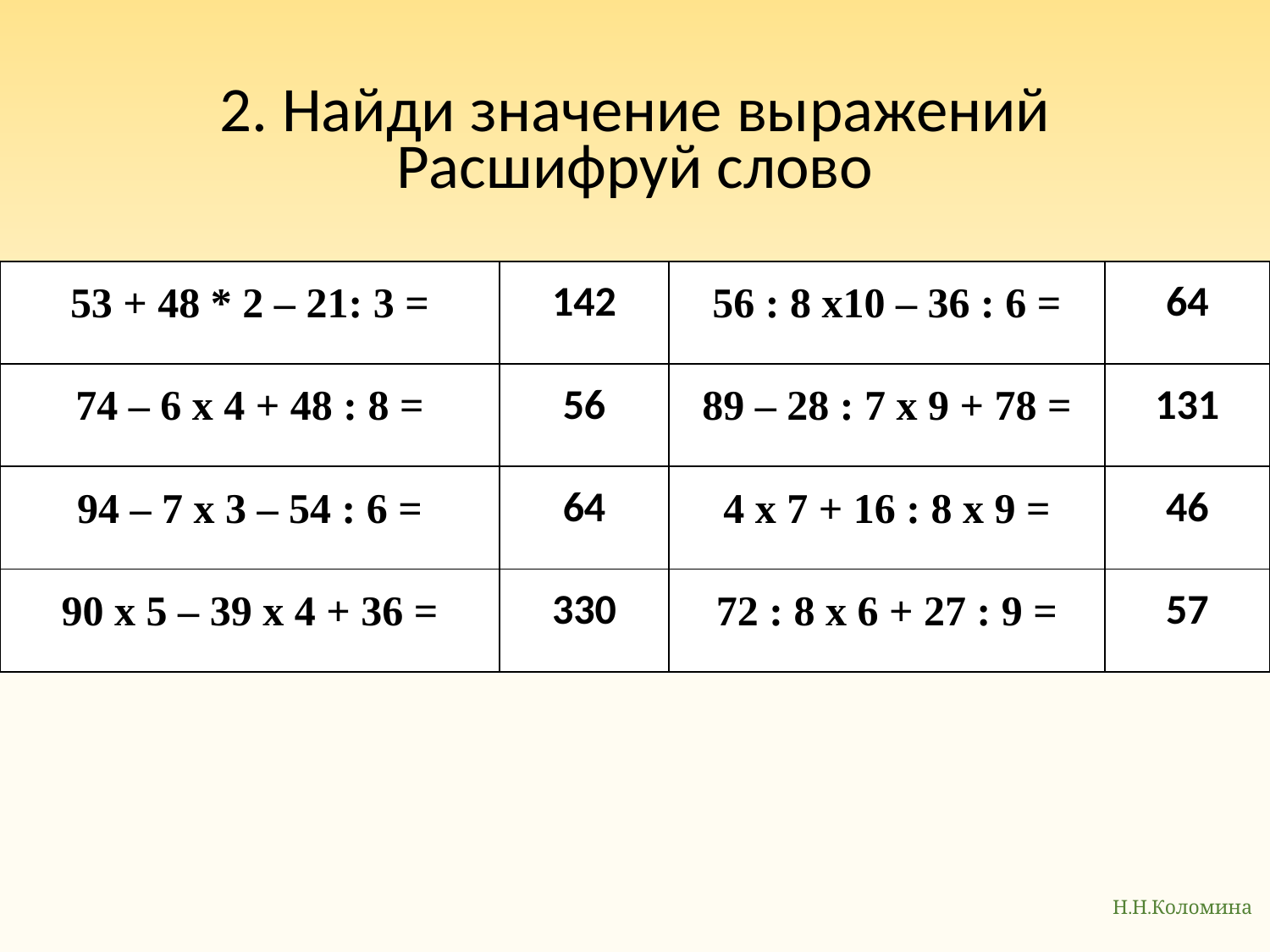

# 2. Найди значение выражений Расшифруй слово
| 53 + 48 \* 2 – 21: 3 = | 142 | 56 : 8 х10 – 36 : 6 = | 64 |
| --- | --- | --- | --- |
| 74 – 6 х 4 + 48 : 8 = | 56 | 89 – 28 : 7 х 9 + 78 = | 131 |
| 94 – 7 х 3 – 54 : 6 = | 64 | 4 х 7 + 16 : 8 х 9 = | 46 |
| 90 х 5 – 39 х 4 + 36 = | 330 | 72 : 8 х 6 + 27 : 9 = | 57 |